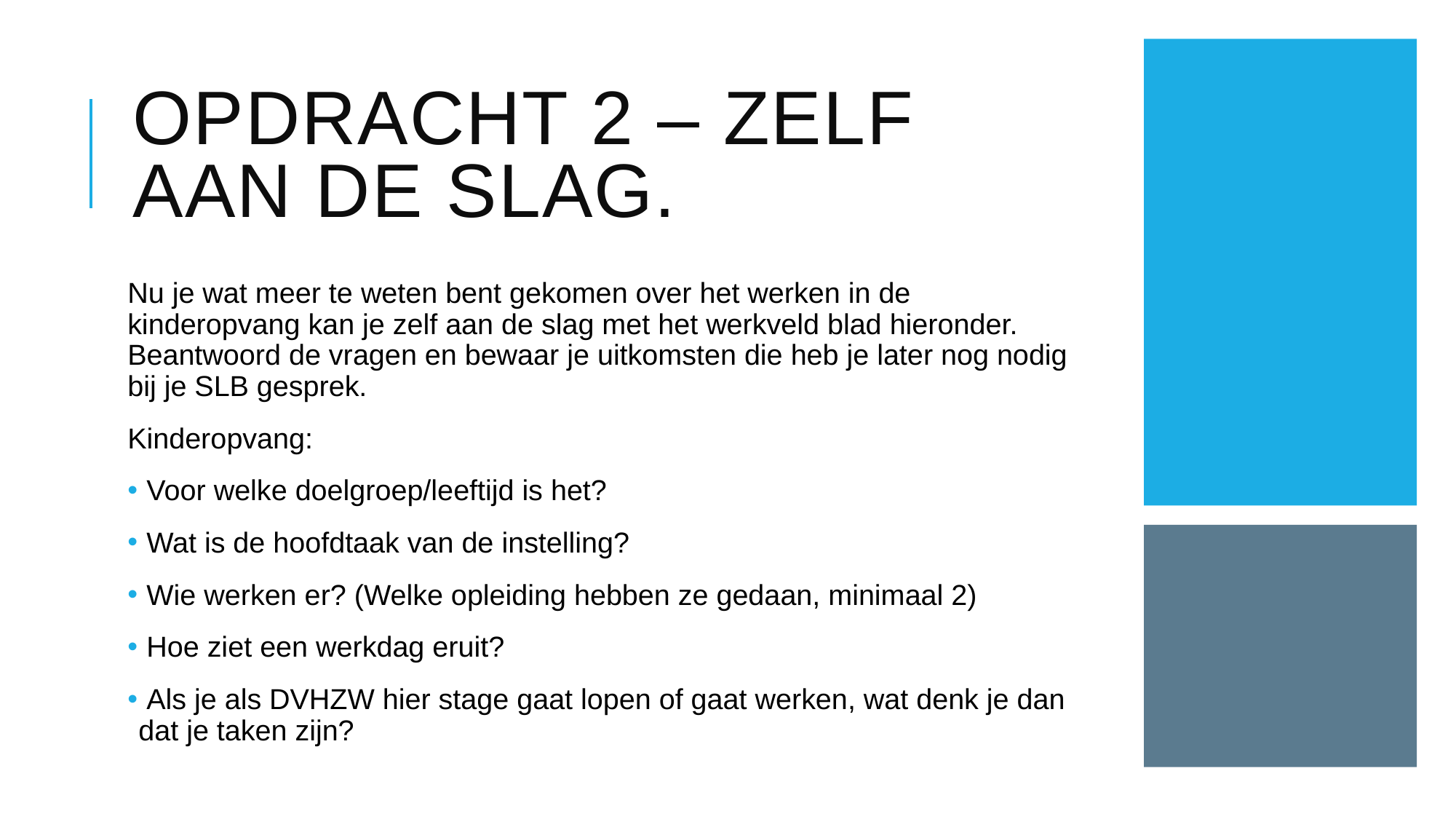

# Opdracht 2 – zelf aan de slag.
Nu je wat meer te weten bent gekomen over het werken in de kinderopvang kan je zelf aan de slag met het werkveld blad hieronder. Beantwoord de vragen en bewaar je uitkomsten die heb je later nog nodig bij je SLB gesprek.
Kinderopvang:
 Voor welke doelgroep/leeftijd is het?
 Wat is de hoofdtaak van de instelling?
 Wie werken er? (Welke opleiding hebben ze gedaan, minimaal 2)
 Hoe ziet een werkdag eruit?
 Als je als DVHZW hier stage gaat lopen of gaat werken, wat denk je dan dat je taken zijn?